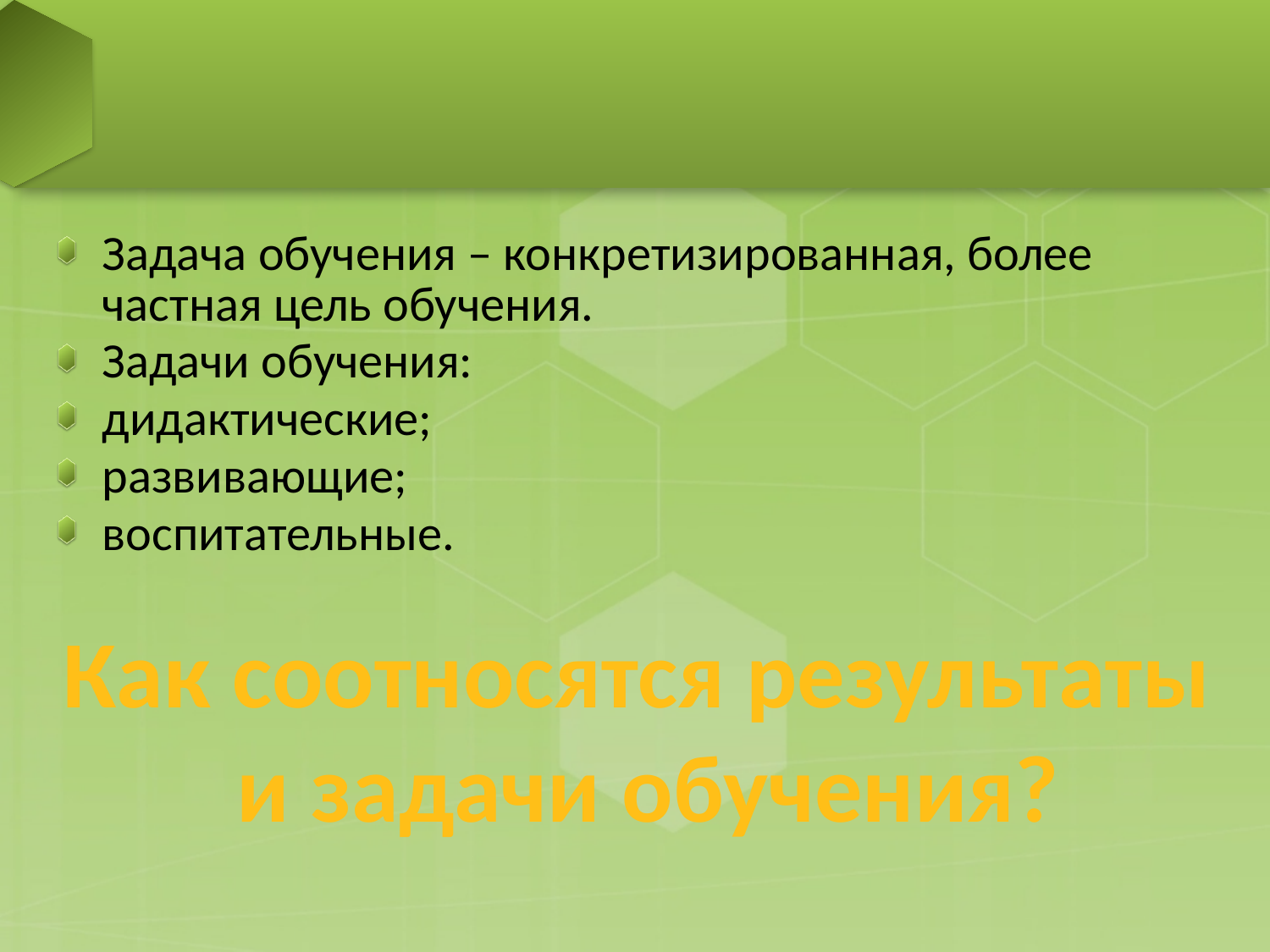

#
Задача обучения – конкретизированная, более частная цель обучения.
Задачи обучения:
дидактические;
развивающие;
воспитательные.

Как соотносятся результаты
и задачи обучения?